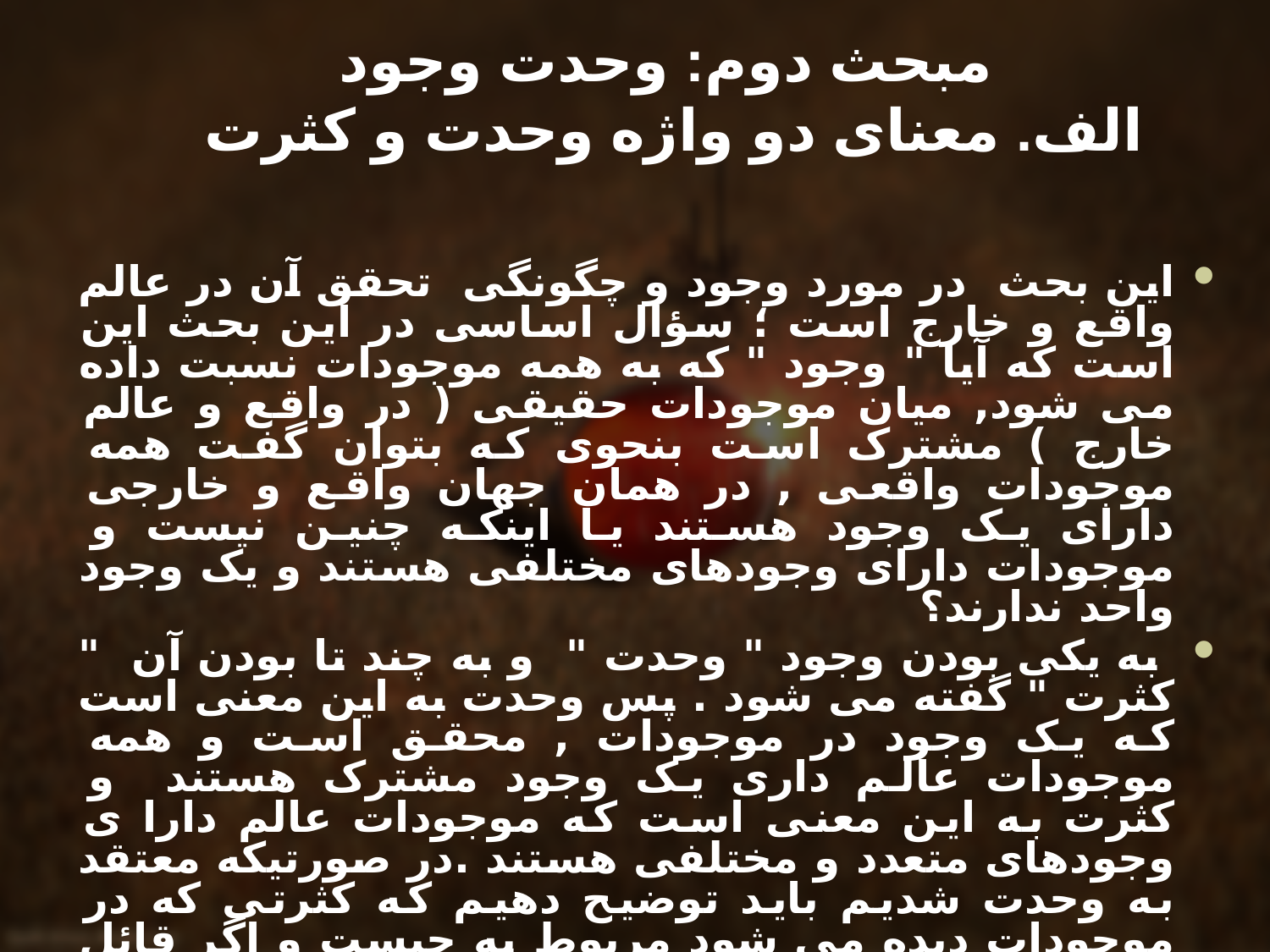

# مبحث دوم: وحدت وجود الف. معنای دو واژه وحدت و کثرت
اين بحث  در مورد وجود و چگونگی  تحقق آن در عالم واقع و خارج است ؛ سؤال اساسی در اين بحث اين است که آيا " وجود " که به همه موجودات نسبت داده می شود, ميان موجودات حقيقی ( در واقع و عالم خارج ) مشترک است بنحوی که بتوان گفت همه موجودات واقعی , در همان جهان واقع و خارجی دارای يک وجود هستند يا اينکه چنين نيست و موجودات دارای وجودهای مختلفی هستند و يک وجود واحد ندارند؟
 به يکی بودن وجود " وحدت "  و به چند تا بودن آن  " کثرت " گفته می شود . پس وحدت به اين معنی است که يک وجود در موجودات , محقق است و همه موجودات عالم داری يک وجود مشترک هستند  و کثرت به اين معنی است که موجودات عالم دارا ی وجودهای متعدد و مختلفی هستند .در صورتيکه معتقد به وحدت شديم بايد توضيح دهيم که کثرتی که در موجودات ديده می شود مربوط به چيست و اگر قائل به کثرت شديم بايد توضيح دهيم که چگونه است که در نسبت دادن وجود به موجودات چنين درک می کنيم که يک وجود به همه آنها نسبت داده می شود ؟